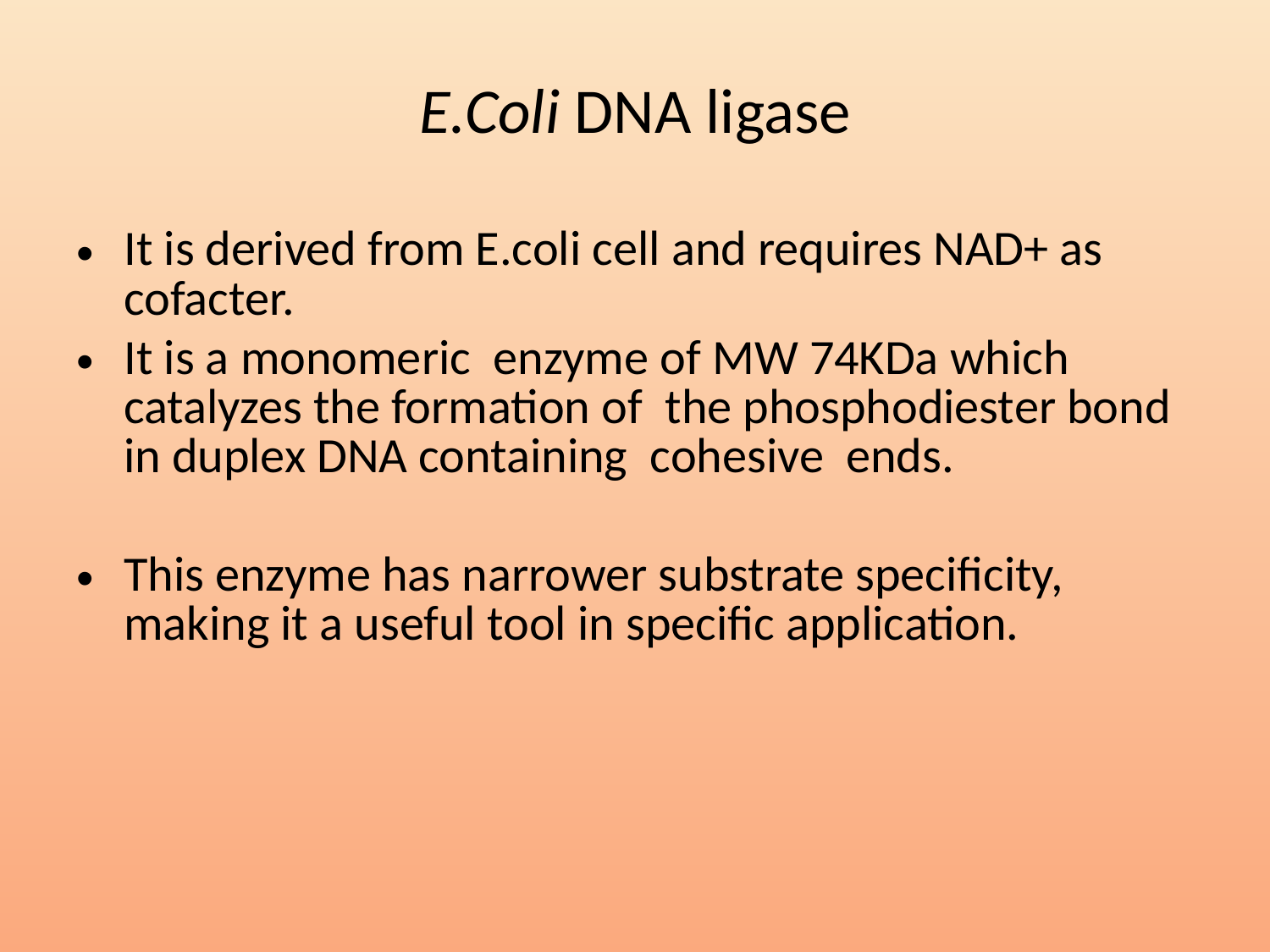

# E.Coli DNA ligase
It is derived from E.coli cell and requires NAD+ as cofacter.
It is a monomeric  enzyme of MW 74KDa which catalyzes the formation of  the phosphodiester bond  in duplex DNA containing  cohesive  ends.

This enzyme has narrower substrate specificity, making it a useful tool in specific application.